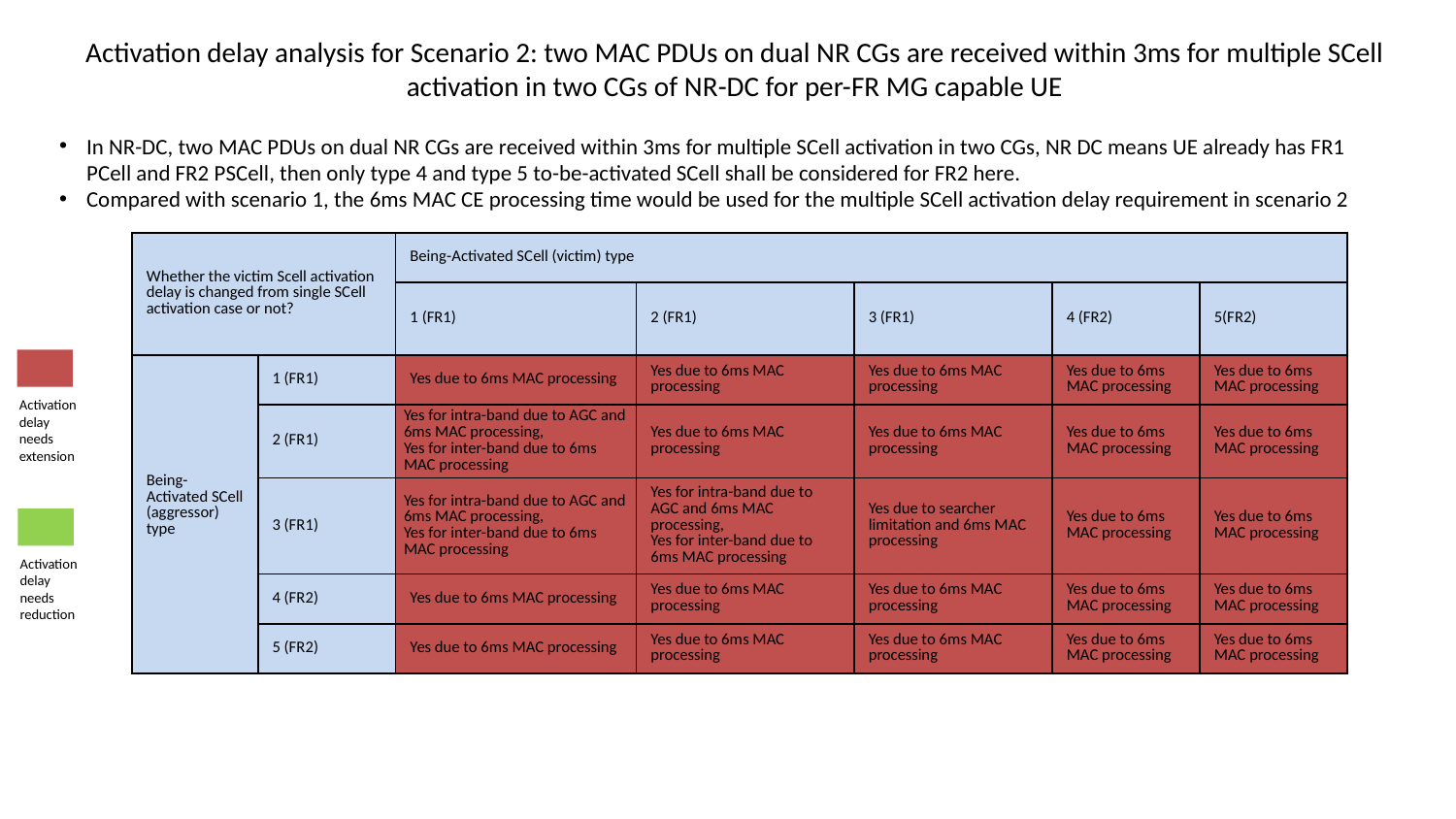

# Activation delay analysis for Scenario 2: two MAC PDUs on dual NR CGs are received within 3ms for multiple SCell activation in two CGs of NR-DC for per-FR MG capable UE
In NR-DC, two MAC PDUs on dual NR CGs are received within 3ms for multiple SCell activation in two CGs, NR DC means UE already has FR1 PCell and FR2 PSCell, then only type 4 and type 5 to-be-activated SCell shall be considered for FR2 here.
Compared with scenario 1, the 6ms MAC CE processing time would be used for the multiple SCell activation delay requirement in scenario 2

| Whether the victim Scell activation delay is changed from single SCell activation case or not? |  | Being-Activated SCell (victim) type |  |  |  |  |
| --- | --- | --- | --- | --- | --- | --- |
|  |  | 1 (FR1) | 2 (FR1) | 3 (FR1) | 4 (FR2) | 5(FR2) |
| Being-Activated SCell (aggressor) type | 1 (FR1) | Yes due to 6ms MAC processing | Yes due to 6ms MAC processing | Yes due to 6ms MAC processing | Yes due to 6ms MAC processing | Yes due to 6ms MAC processing |
|  | 2 (FR1) | Yes for intra-band due to AGC and 6ms MAC processing, Yes for inter-band due to 6ms MAC processing | Yes due to 6ms MAC processing | Yes due to 6ms MAC processing | Yes due to 6ms MAC processing | Yes due to 6ms MAC processing |
|  | 3 (FR1) | Yes for intra-band due to AGC and 6ms MAC processing, Yes for inter-band due to 6ms MAC processing | Yes for intra-band due to AGC and 6ms MAC processing, Yes for inter-band due to 6ms MAC processing | Yes due to searcher limitation and 6ms MAC processing | Yes due to 6ms MAC processing | Yes due to 6ms MAC processing |
|  | 4 (FR2) | Yes due to 6ms MAC processing | Yes due to 6ms MAC processing | Yes due to 6ms MAC processing | Yes due to 6ms MAC processing | Yes due to 6ms MAC processing |
|  | 5 (FR2) | Yes due to 6ms MAC processing | Yes due to 6ms MAC processing | Yes due to 6ms MAC processing | Yes due to 6ms MAC processing | Yes due to 6ms MAC processing |

Activation delay needs extension

Activation delay needs reduction